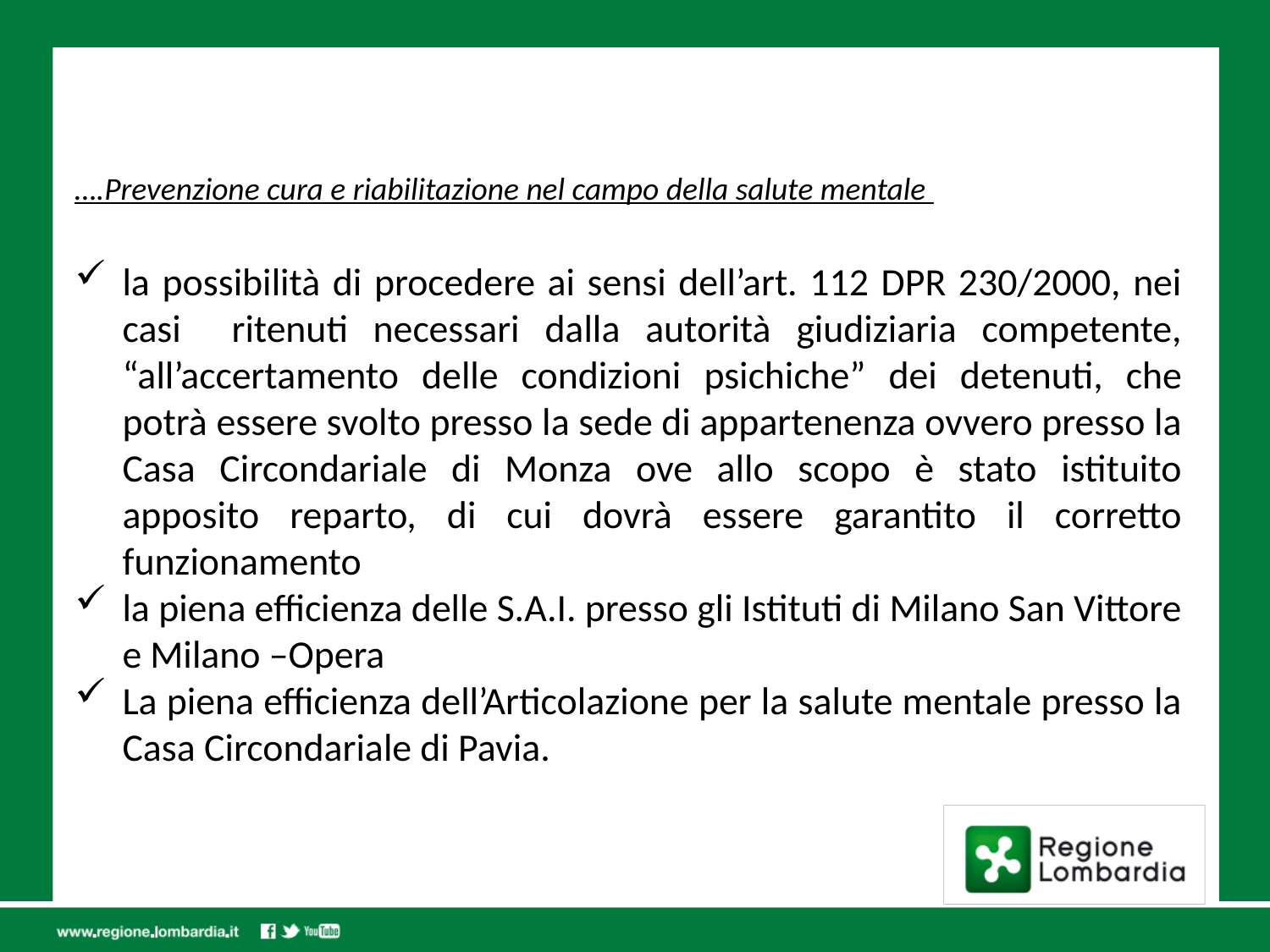

….Prevenzione cura e riabilitazione nel campo della salute mentale

la possibilità di procedere ai sensi dell’art. 112 DPR 230/2000, nei casi  ritenuti necessari dalla autorità giudiziaria competente, “all’accertamento delle condizioni psichiche” dei detenuti, che potrà essere svolto presso la sede di appartenenza ovvero presso la Casa Circondariale di Monza ove allo scopo è stato istituito apposito reparto, di cui dovrà essere garantito il corretto funzionamento
la piena efficienza delle S.A.I. presso gli Istituti di Milano San Vittore e Milano –Opera
La piena efficienza dell’Articolazione per la salute mentale presso la Casa Circondariale di Pavia.